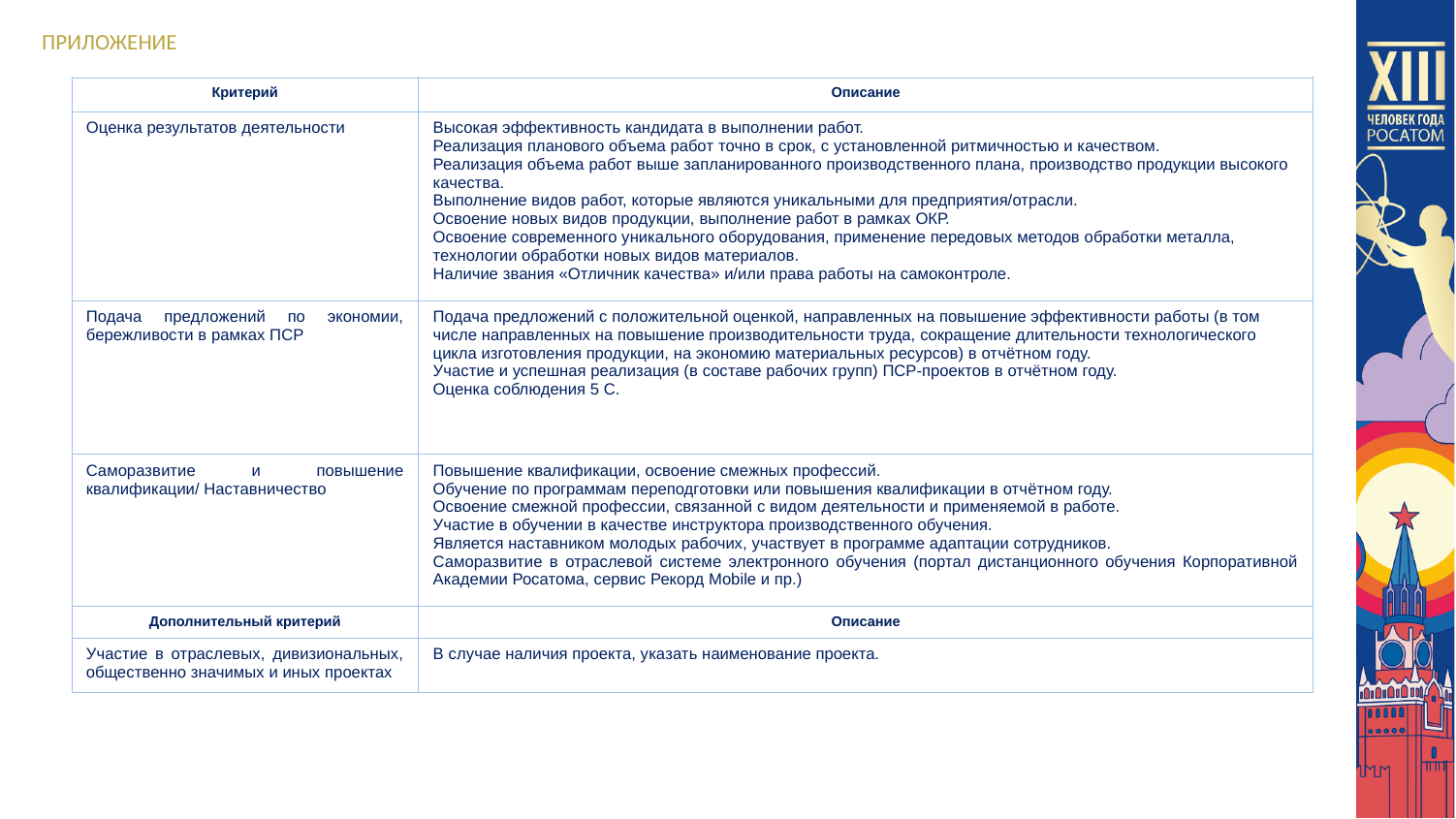

ПРИЛОЖЕНИЕ
| Критерий | Описание |
| --- | --- |
| Оценка результатов деятельности | Высокая эффективность кандидата в выполнении работ. Реализация планового объема работ точно в срок, с установленной ритмичностью и качеством. Реализация объема работ выше запланированного производственного плана, производство продукции высокого качества. Выполнение видов работ, которые являются уникальными для предприятия/отрасли. Освоение новых видов продукции, выполнение работ в рамках ОКР. Освоение современного уникального оборудования, применение передовых методов обработки металла, технологии обработки новых видов материалов. Наличие звания «Отличник качества» и/или права работы на самоконтроле. |
| Подача предложений по экономии, бережливости в рамках ПСР | Подача предложений с положительной оценкой, направленных на повышение эффективности работы (в том числе направленных на повышение производительности труда, сокращение длительности технологического цикла изготовления продукции, на экономию материальных ресурсов) в отчётном году. Участие и успешная реализация (в составе рабочих групп) ПСР-проектов в отчётном году. Оценка соблюдения 5 С. |
| Саморазвитие и повышение квалификации/ Наставничество | Повышение квалификации, освоение смежных профессий. Обучение по программам переподготовки или повышения квалификации в отчётном году. Освоение смежной профессии, связанной с видом деятельности и применяемой в работе. Участие в обучении в качестве инструктора производственного обучения. Является наставником молодых рабочих, участвует в программе адаптации сотрудников. Саморазвитие в отраслевой системе электронного обучения (портал дистанционного обучения Корпоративной Академии Росатома, сервис Рекорд Mobile и пр.) |
| Дополнительный критерий | Описание |
| Участие в отраслевых, дивизиональных, общественно значимых и иных проектах | В случае наличия проекта, указать наименование проекта. |